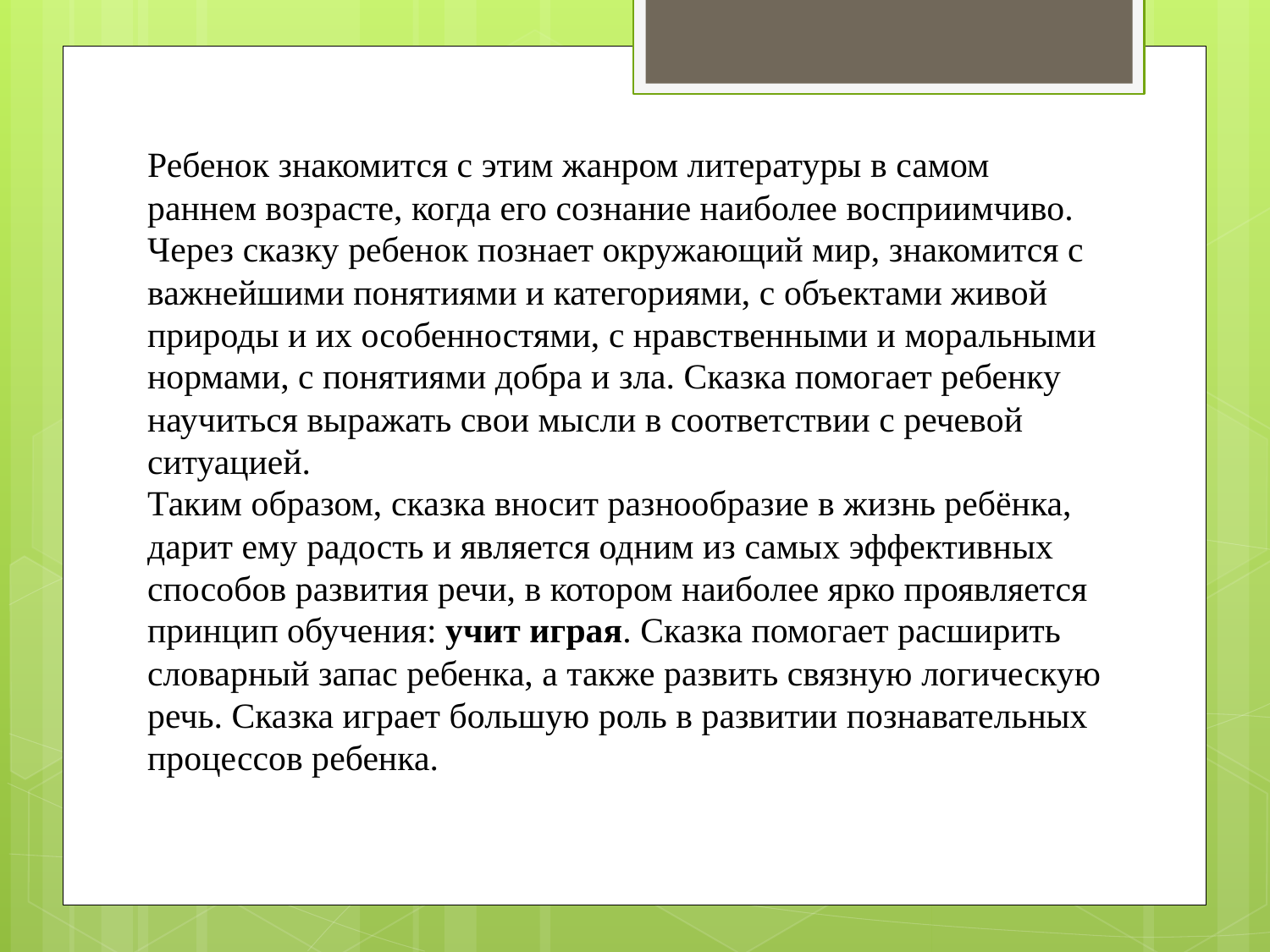

Ребенок знакомится с этим жанром литературы в самом раннем возрасте, когда его сознание наиболее восприимчиво. Через сказку ребенок познает окружающий мир, знакомится с важнейшими понятиями и категориями, с объектами живой природы и их особенностями, с нравственными и моральными нормами, с понятиями добра и зла. Сказка помогает ребенку научиться выражать свои мысли в соответствии с речевой ситуацией.
Таким образом, сказка вносит разнообразие в жизнь ребёнка, дарит ему радость и является одним из самых эффективных способов развития речи, в котором наиболее ярко проявляется принцип обучения: учит играя. Сказка помогает расширить словарный запас ребенка, а также развить связную логическую речь. Сказка играет большую роль в развитии познавательных процессов ребенка.